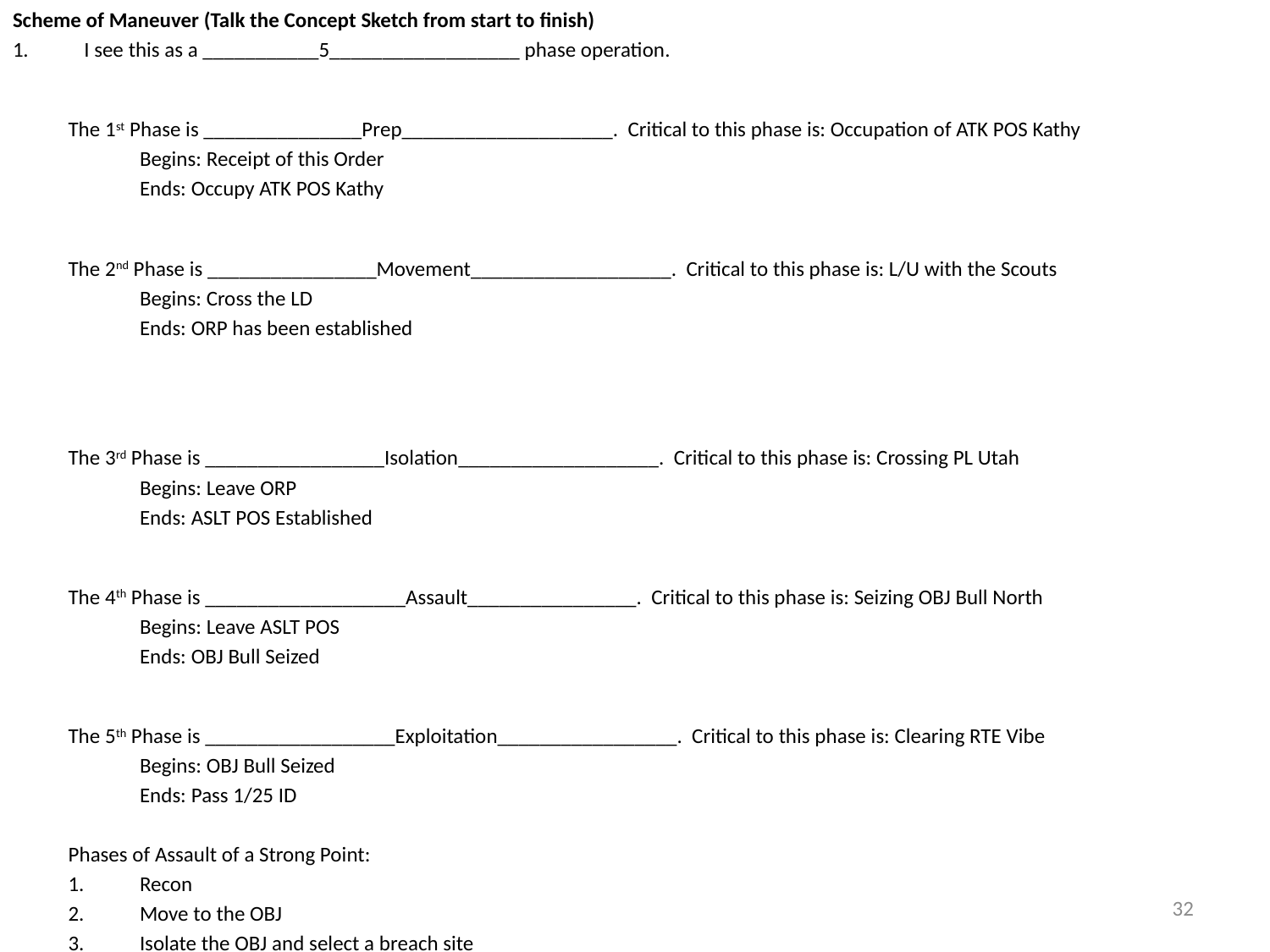

Scheme of Maneuver (Talk the Concept Sketch from start to finish)
I see this as a ___________5__________________ phase operation.

The 1st Phase is _______________Prep____________________.  Critical to this phase is: Occupation of ATK POS Kathy
	Begins: Receipt of this Order
	Ends: Occupy ATK POS Kathy

The 2nd Phase is ________________Movement___________________.  Critical to this phase is: L/U with the Scouts
	Begins: Cross the LD
	Ends: ORP has been established

The 3rd Phase is _________________Isolation___________________.  Critical to this phase is: Crossing PL Utah
	Begins: Leave ORP
	Ends: ASLT POS Established

The 4th Phase is ___________________Assault________________.  Critical to this phase is: Seizing OBJ Bull North
	Begins: Leave ASLT POS
	Ends: OBJ Bull Seized

The 5th Phase is __________________Exploitation_________________.  Critical to this phase is: Clearing RTE Vibe
	Begins: OBJ Bull Seized
	Ends: Pass 1/25 ID

Phases of Assault of a Strong Point:
Recon
Move to the OBJ
Isolate the OBJ and select a breach site
Attack to seize a foothold
Exploit the penetration and seize the decisive point
32